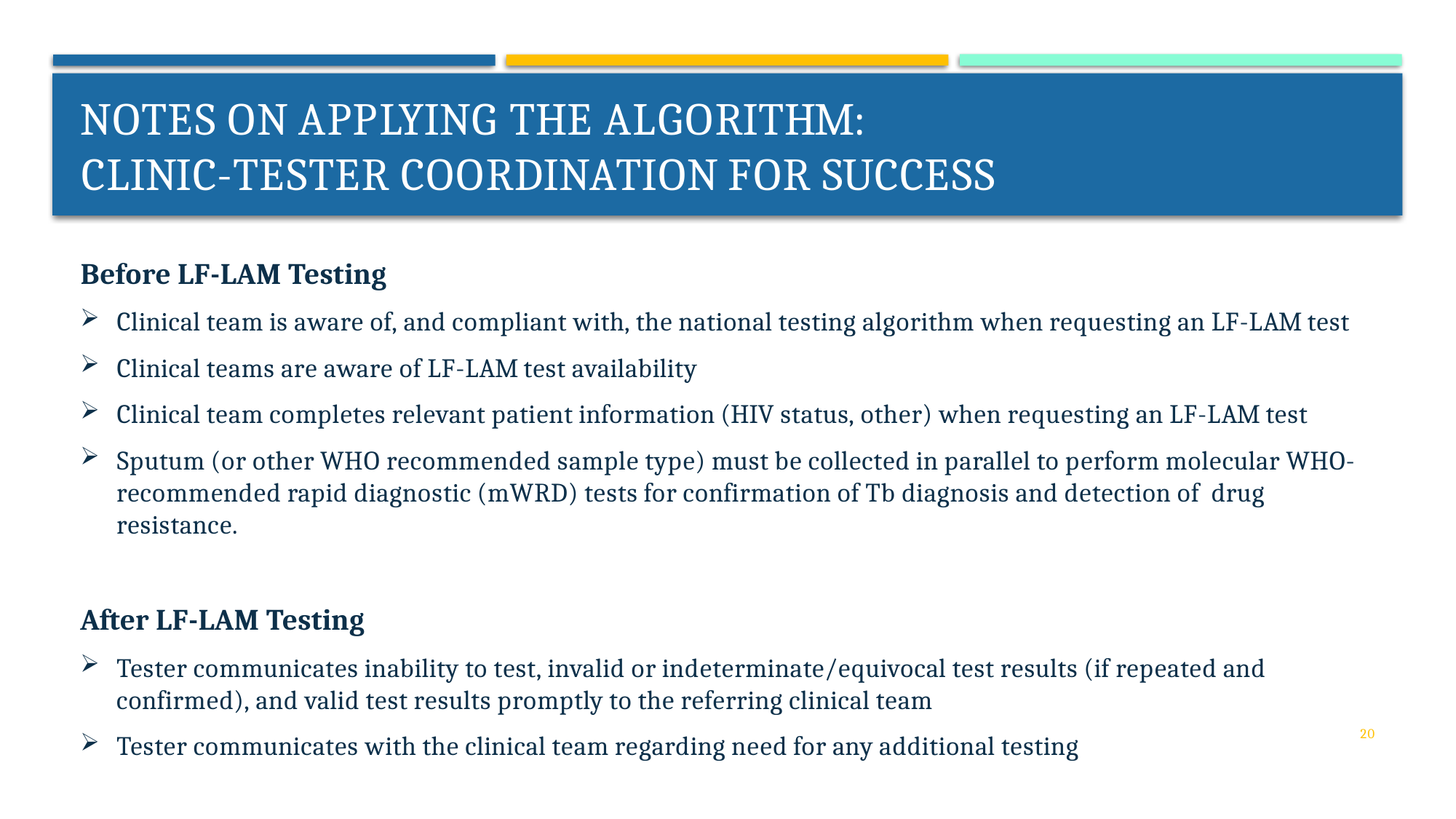

# Notes on applying the algorithm: Clinic-tester coordination for success
Before LF-LAM Testing
Clinical team is aware of, and compliant with, the national testing algorithm when requesting an LF-LAM test
Clinical teams are aware of LF-LAM test availability
Clinical team completes relevant patient information (HIV status, other) when requesting an LF-LAM test
Sputum (or other WHO recommended sample type) must be collected in parallel to perform molecular WHO-recommended rapid diagnostic (mWRD) tests for confirmation of Tb diagnosis and detection of  drug resistance.

After LF-LAM Testing
Tester communicates inability to test, invalid or indeterminate/equivocal test results (if repeated and confirmed), and valid test results promptly to the referring clinical team
Tester communicates with the clinical team regarding need for any additional testing
20